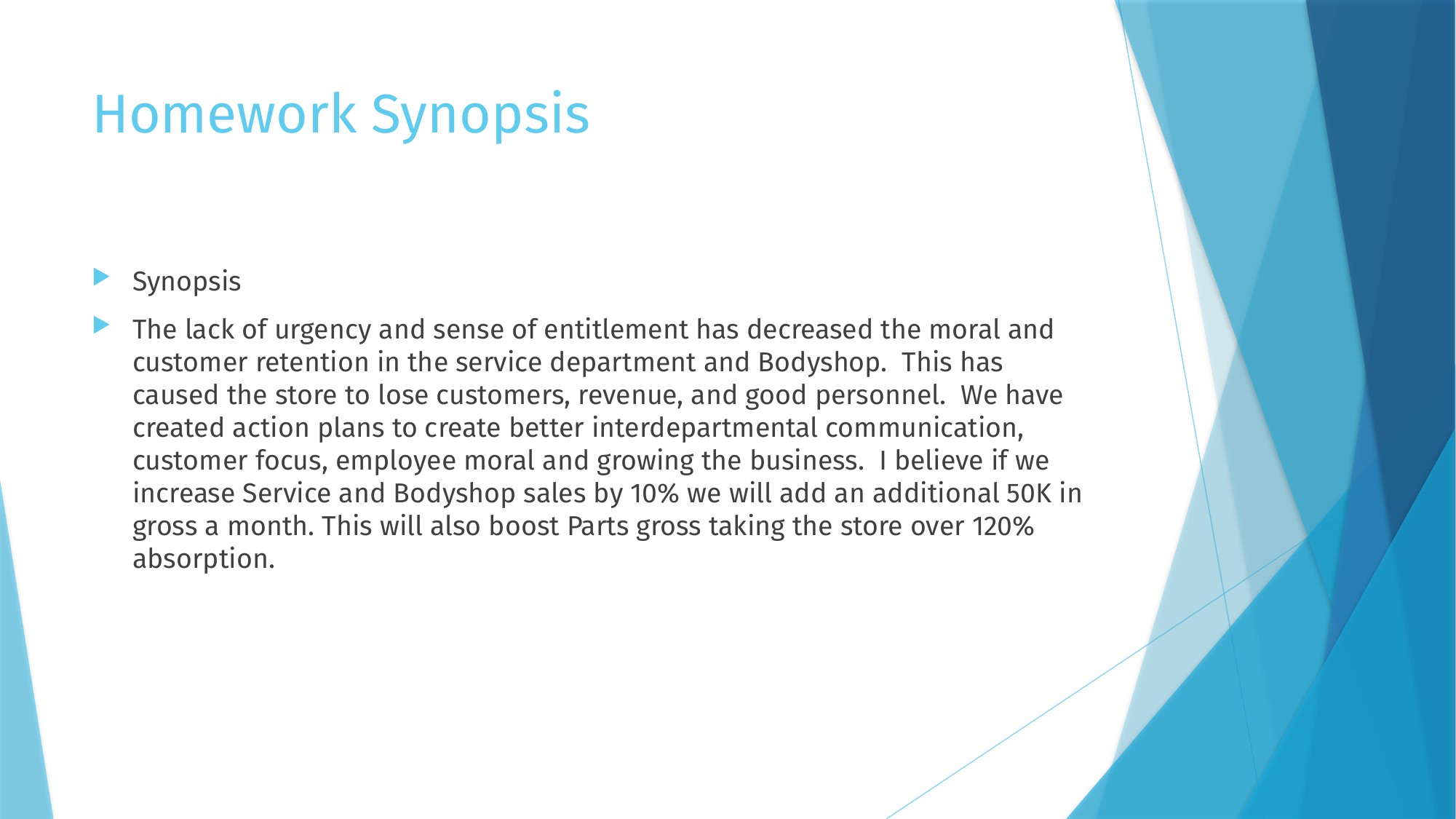

# Homework Synopsis
Synopsis
The lack of urgency and sense of entitlement has decreased the moral and customer retention in the service department and Bodyshop.  This has caused the store to lose customers, revenue, and good personnel.  We have created action plans to create better interdepartmental communication, customer focus, employee moral and growing the business.  I believe if we increase Service and Bodyshop sales by 10% we will add an additional 50K in gross a month. This will also boost Parts gross taking the store over 120% absorption.